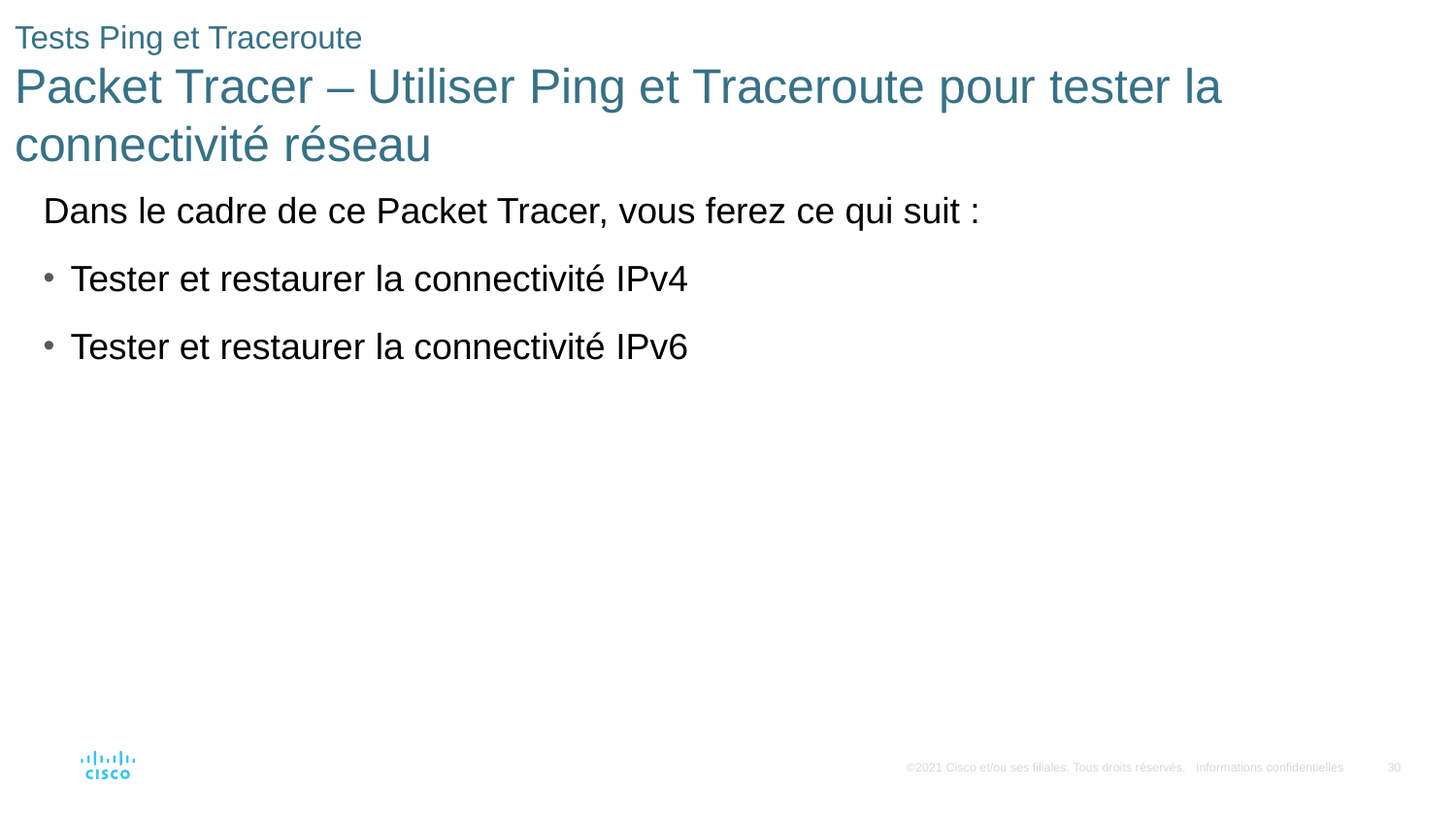

# Tests Ping et Traceroute Packet Tracer – Utiliser Ping et Traceroute pour tester la connectivité réseau
Dans le cadre de ce Packet Tracer, vous ferez ce qui suit :
Tester et restaurer la connectivité IPv4
Tester et restaurer la connectivité IPv6